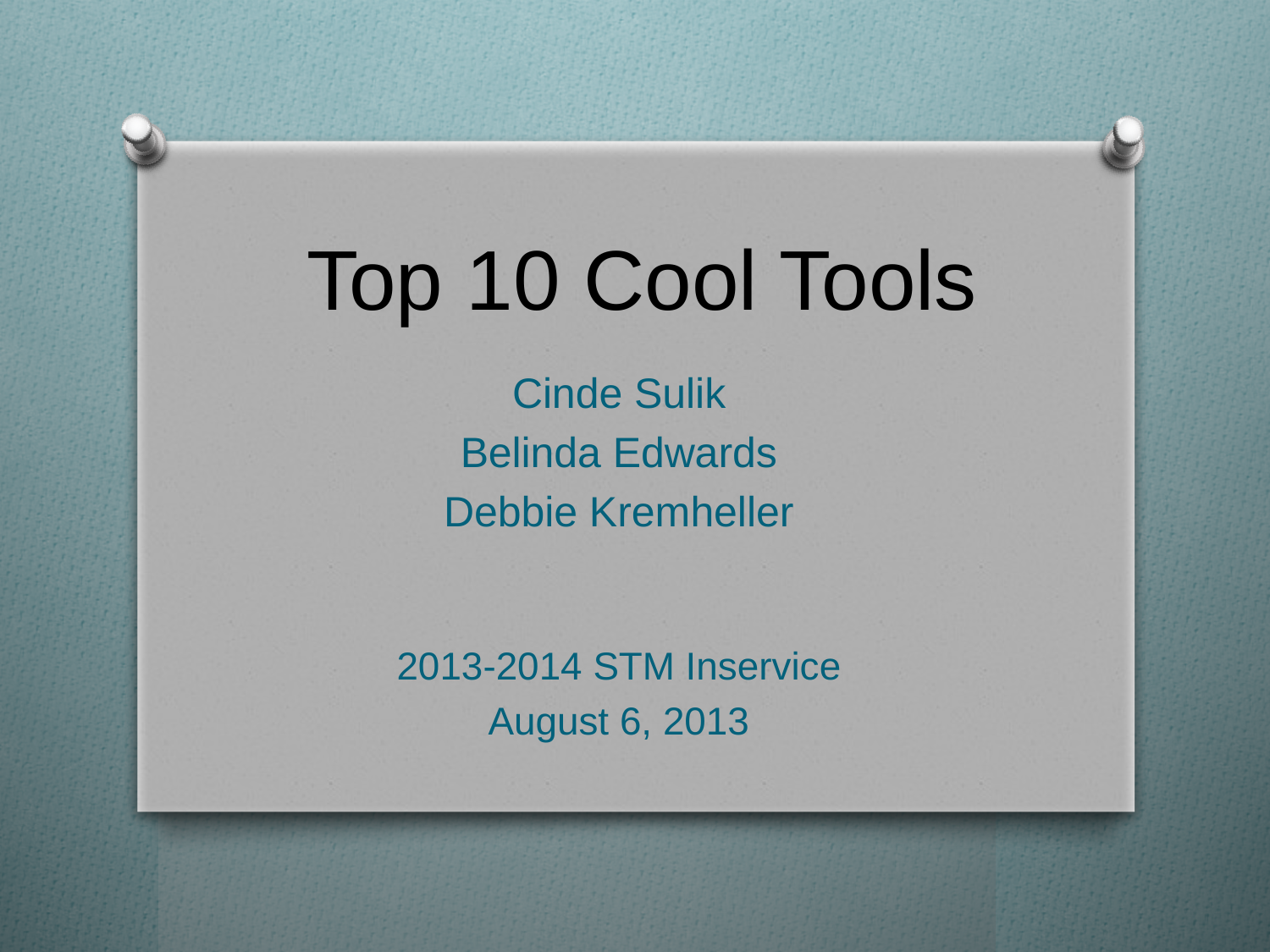

# Top 10 Cool Tools
Cinde Sulik
Belinda Edwards
Debbie Kremheller

2013-2014 STM Inservice
August 6, 2013